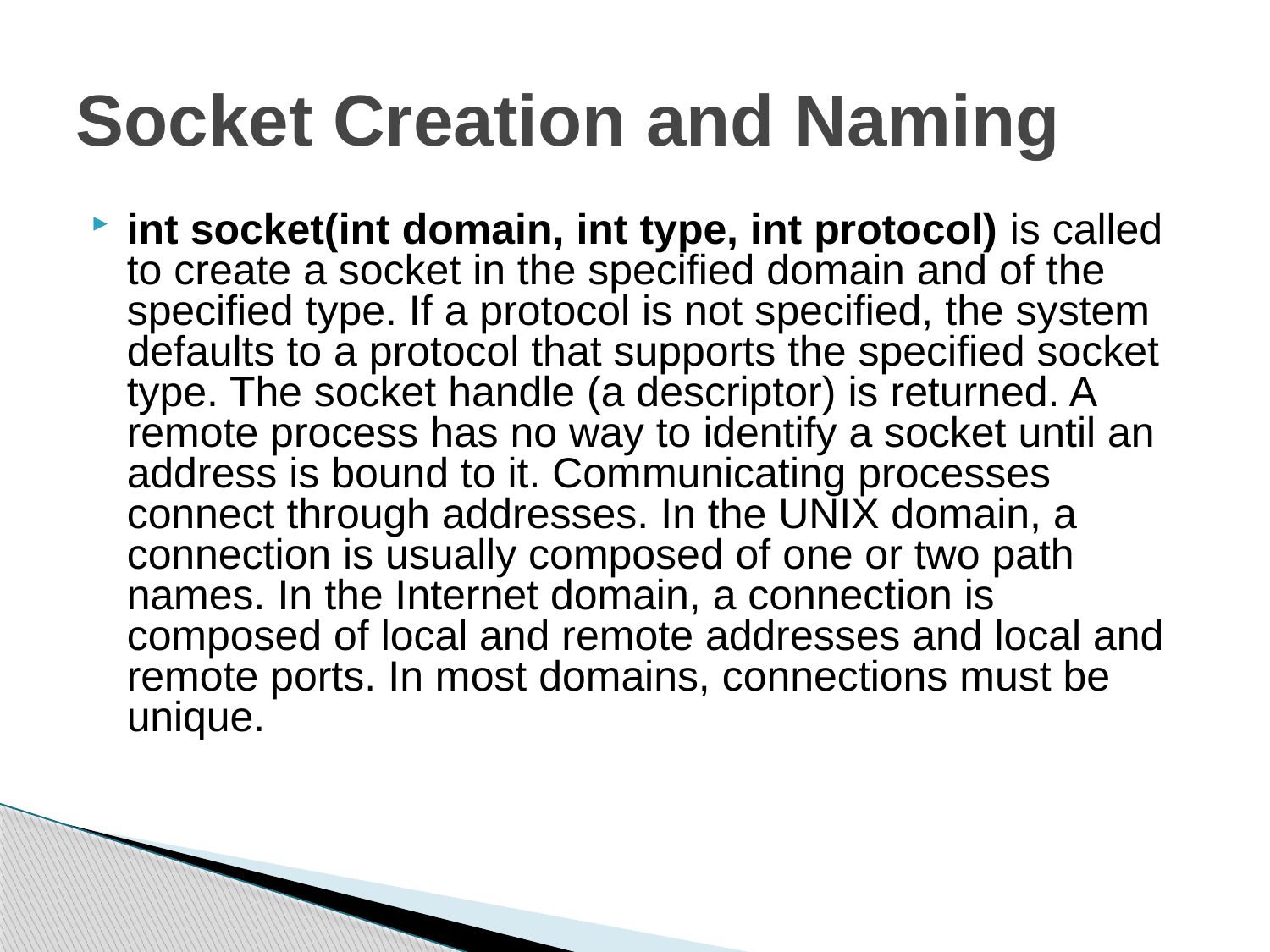

# Socket Creation and Naming
int socket(int domain, int type, int protocol) is called to create a socket in the specified domain and of the specified type. If a protocol is not specified, the system defaults to a protocol that supports the specified socket type. The socket handle (a descriptor) is returned. A remote process has no way to identify a socket until an address is bound to it. Communicating processes connect through addresses. In the UNIX domain, a connection is usually composed of one or two path names. In the Internet domain, a connection is composed of local and remote addresses and local and remote ports. In most domains, connections must be unique.